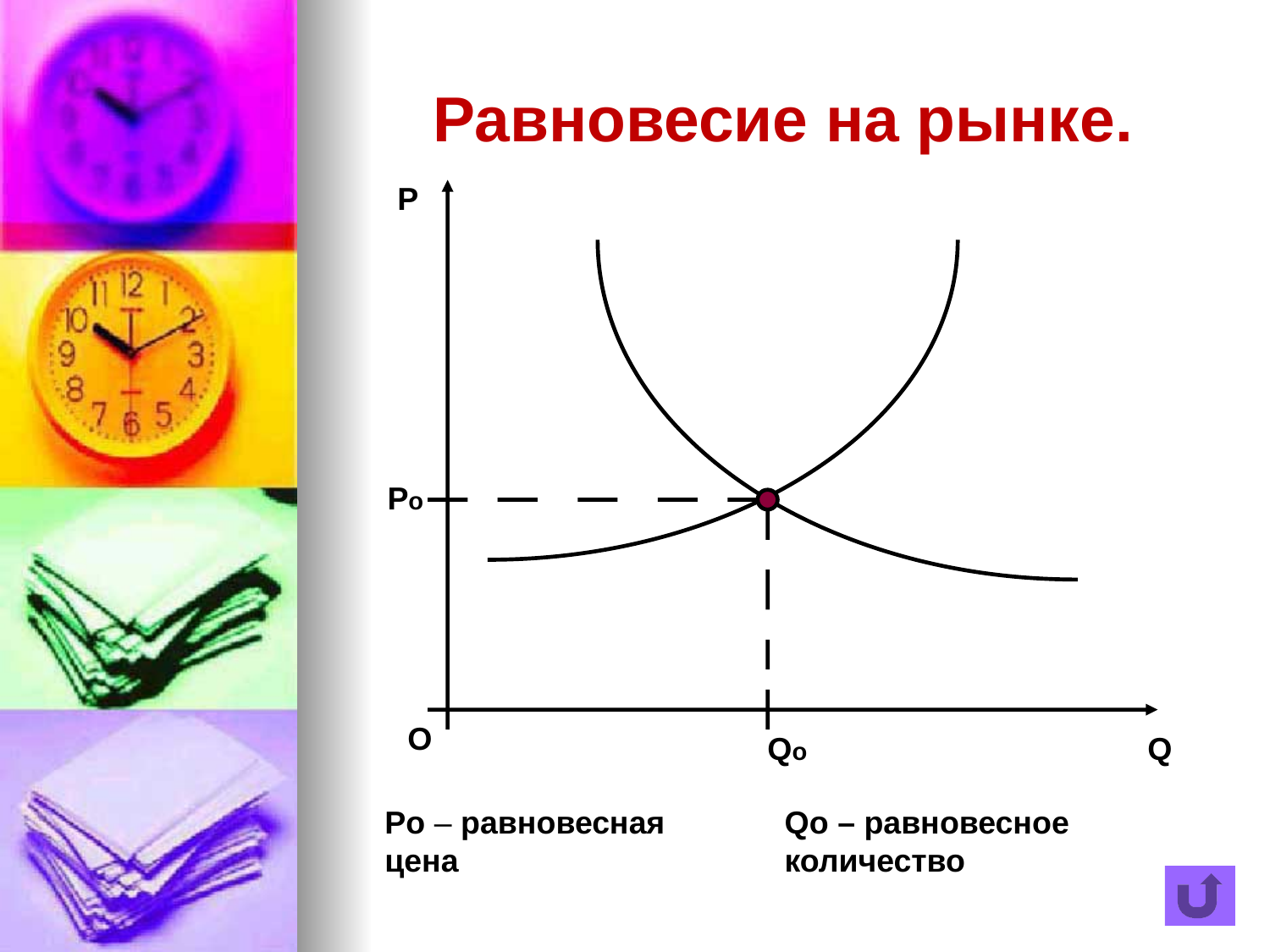

# Равновесие на рынке.
P

Po

О
Qo
Q
Po – равновесная цена
Qo – равновесное количество